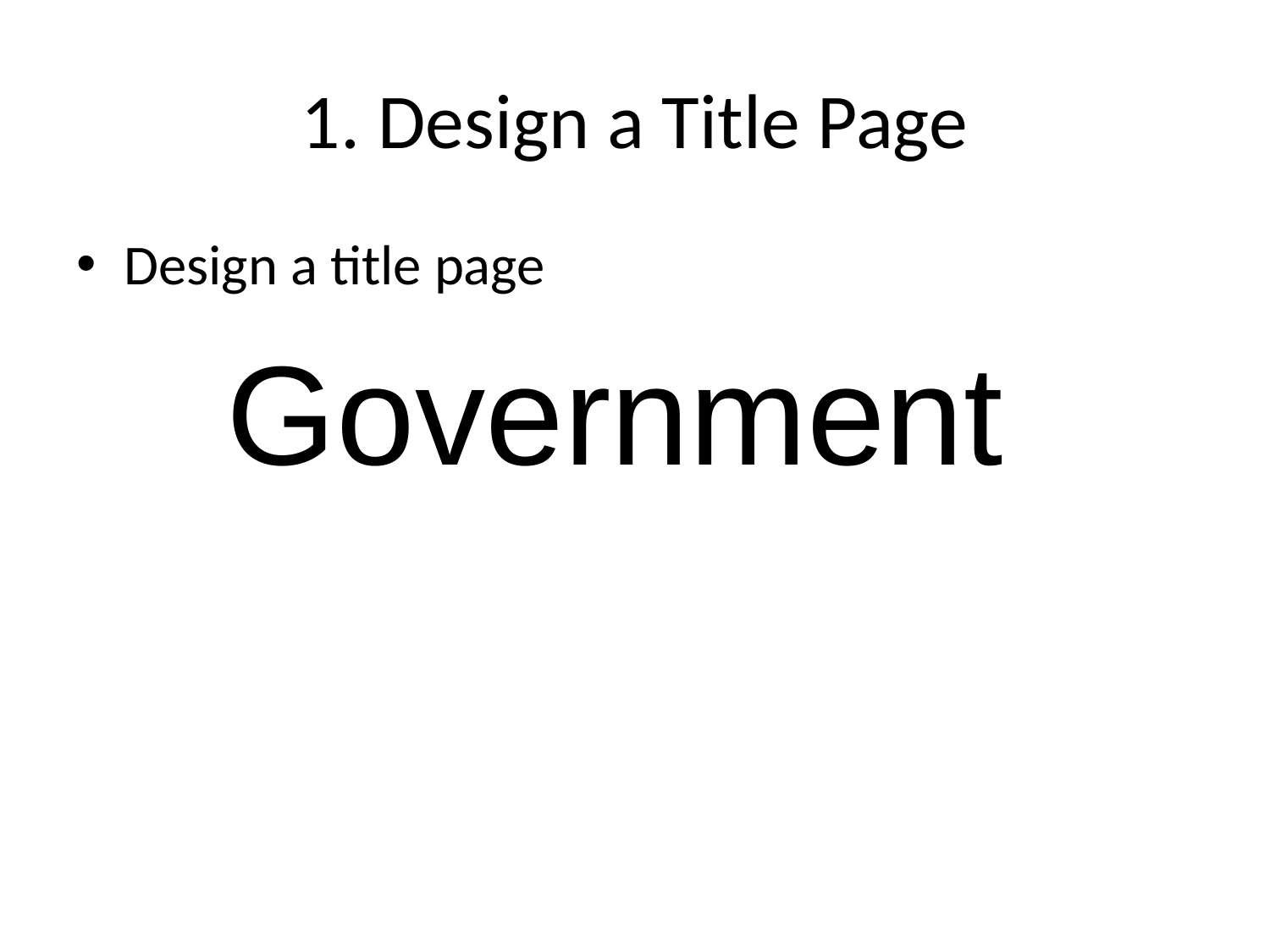

# 1. Design a Title Page
Design a title page
Government